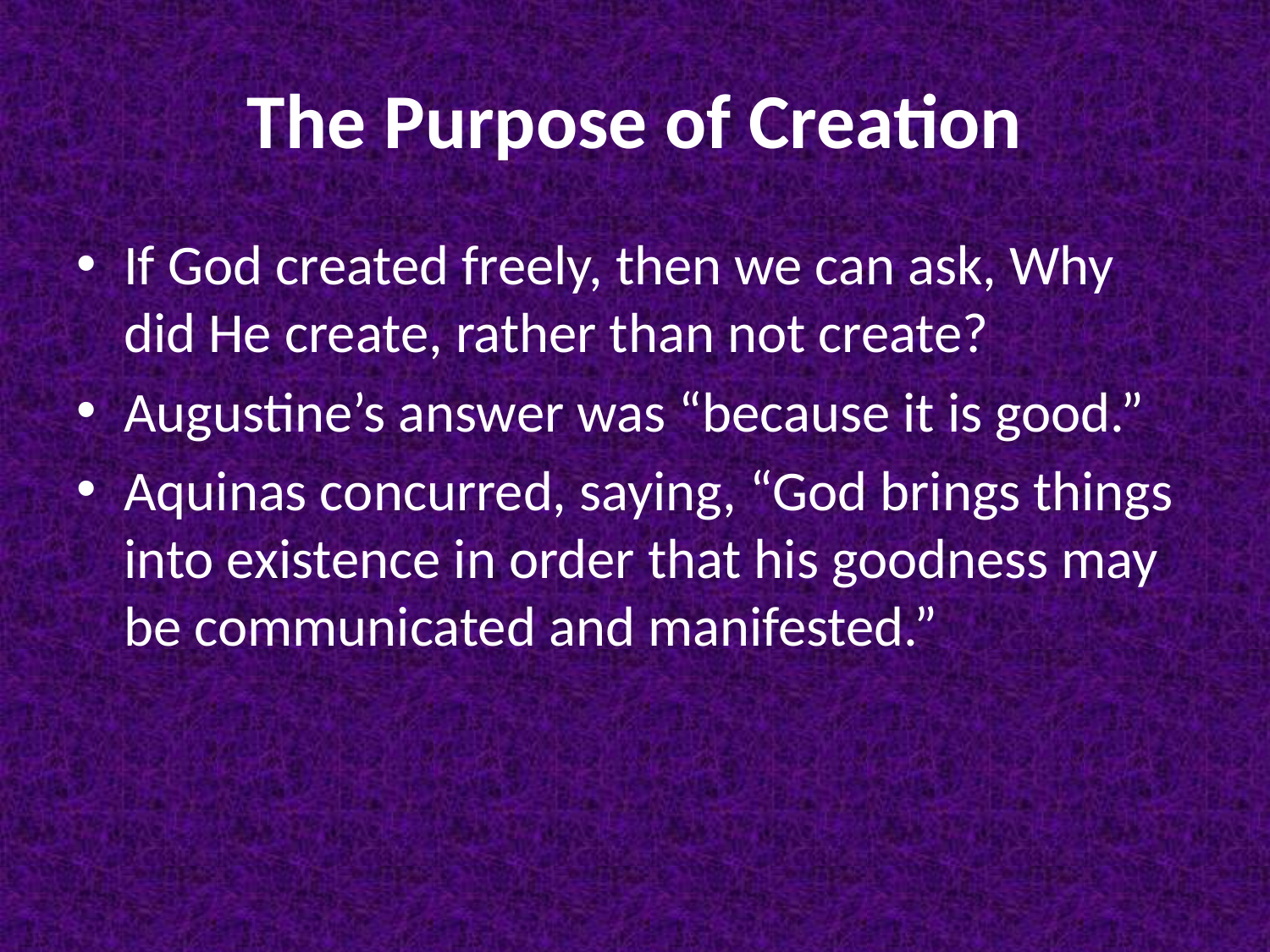

# The Purpose of Creation
If God created freely, then we can ask, Why did He create, rather than not create?
Augustine’s answer was “because it is good.”
Aquinas concurred, saying, “God brings things into existence in order that his goodness may be communicated and manifested.”